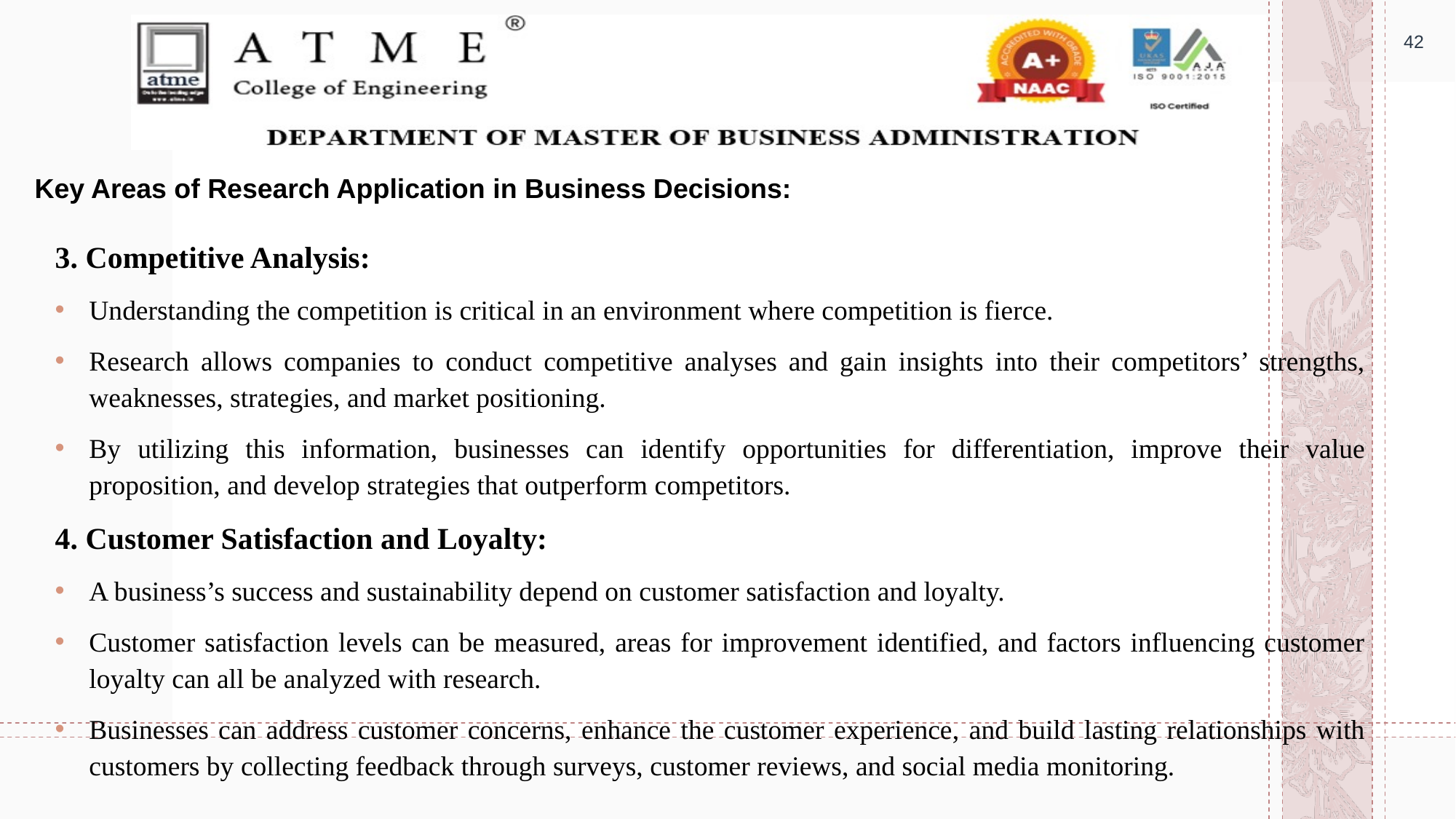

42
# Key Areas of Research Application in Business Decisions:
3. Competitive Analysis:
Understanding the competition is critical in an environment where competition is fierce.
Research allows companies to conduct competitive analyses and gain insights into their competitors’ strengths, weaknesses, strategies, and market positioning.
By utilizing this information, businesses can identify opportunities for differentiation, improve their value proposition, and develop strategies that outperform competitors.
4. Customer Satisfaction and Loyalty:
A business’s success and sustainability depend on customer satisfaction and loyalty.
Customer satisfaction levels can be measured, areas for improvement identified, and factors influencing customer loyalty can all be analyzed with research.
Businesses can address customer concerns, enhance the customer experience, and build lasting relationships with customers by collecting feedback through surveys, customer reviews, and social media monitoring.